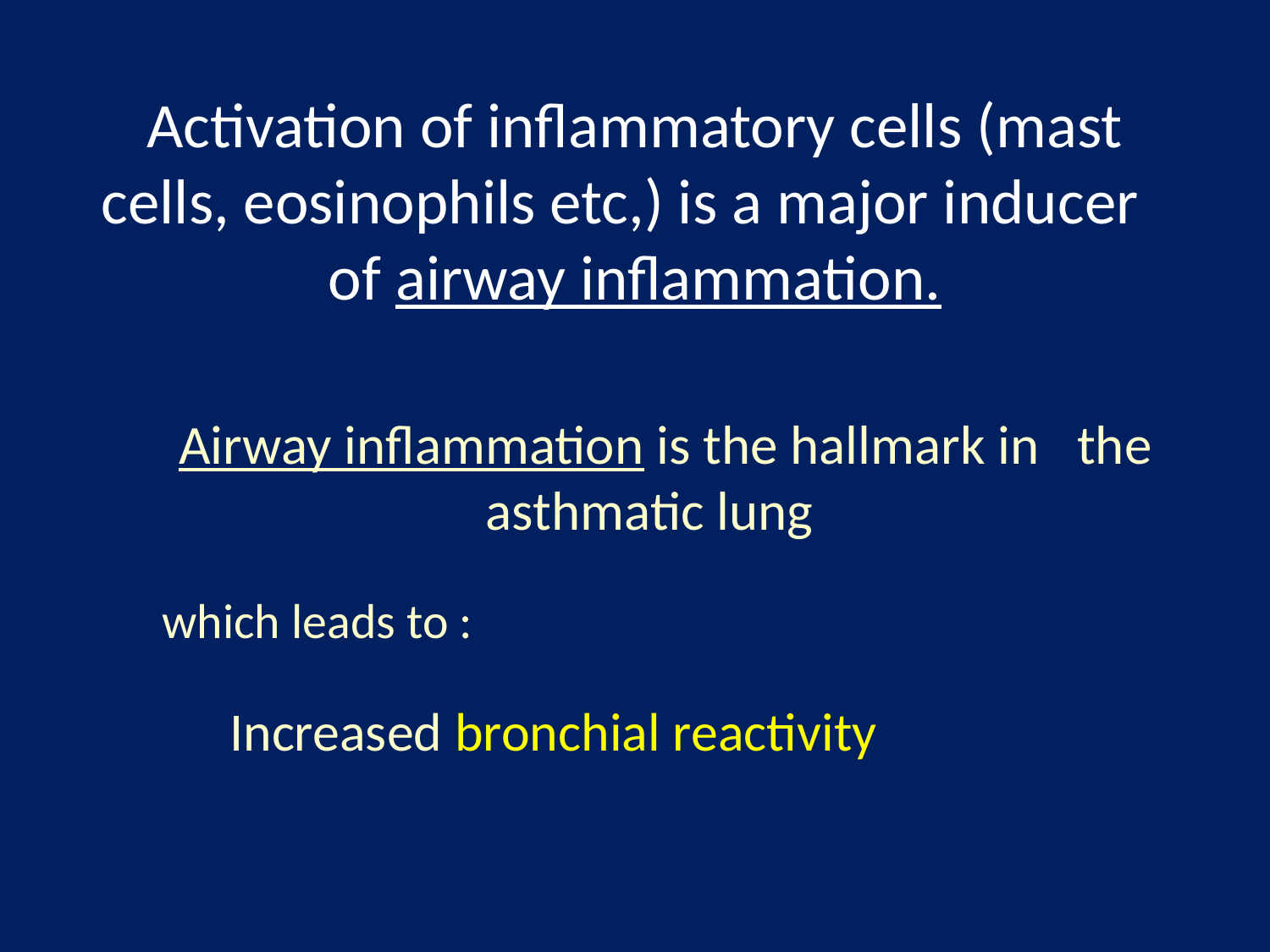

# Activation of inflammatory cells (mast cells, eosinophils etc,) is a major inducer   of airway inflammation.

          Airway inflammation is the hallmark in   the asthmatic lung

              which leads to :

                         Increased bronchial reactivity